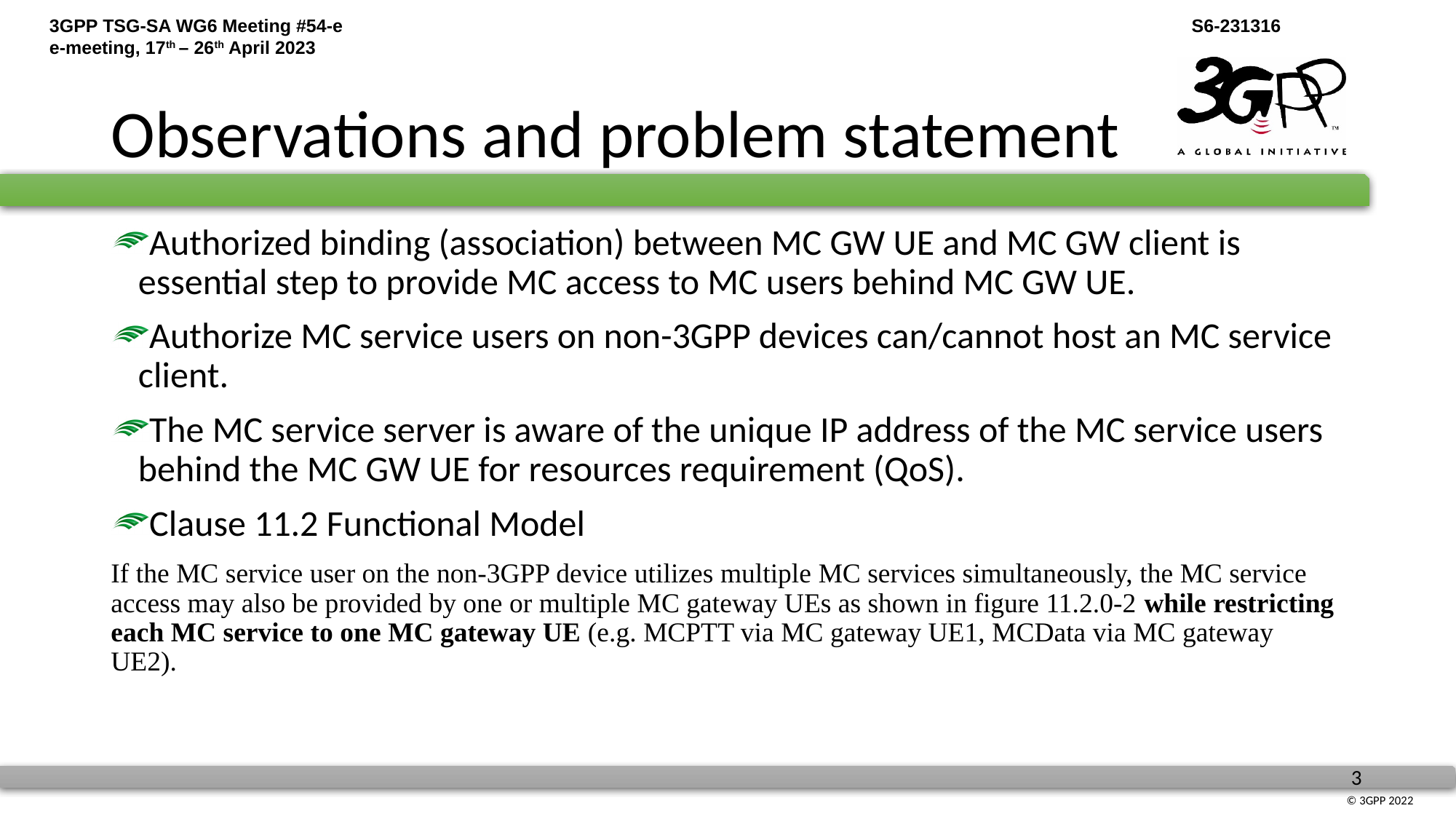

# Observations and problem statement
Authorized binding (association) between MC GW UE and MC GW client is essential step to provide MC access to MC users behind MC GW UE.
Authorize MC service users on non-3GPP devices can/cannot host an MC service client.
The MC service server is aware of the unique IP address of the MC service users behind the MC GW UE for resources requirement (QoS).
Clause 11.2 Functional Model
If the MC service user on the non-3GPP device utilizes multiple MC services simultaneously, the MC service access may also be provided by one or multiple MC gateway UEs as shown in figure 11.2.0-2 while restricting each MC service to one MC gateway UE (e.g. MCPTT via MC gateway UE1, MCData via MC gateway UE2).